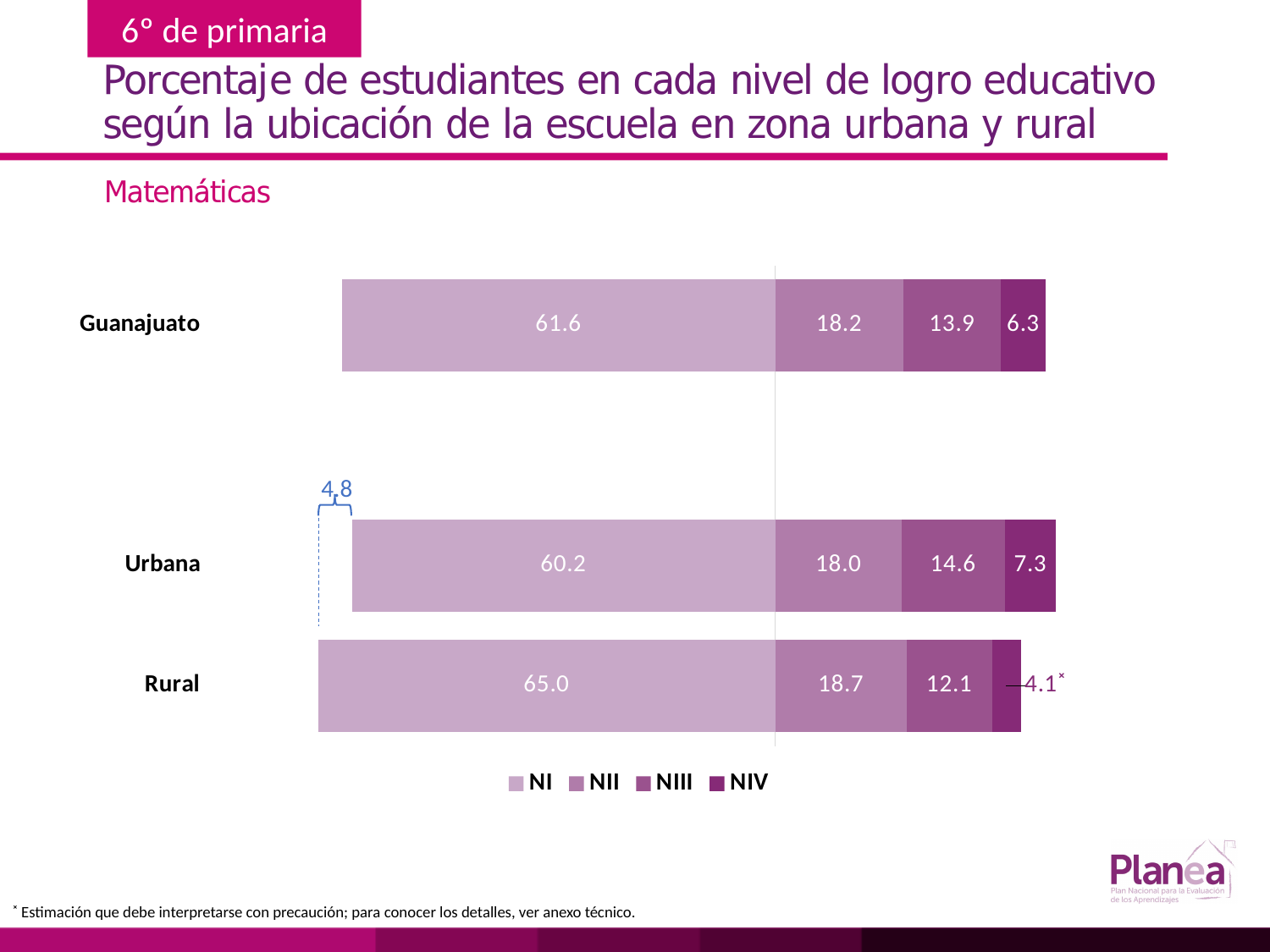

# Porcentaje de estudiantes en cada nivel de logro educativo según la ubicación de la escuela en zona urbana y rural

Matemáticas

### Chart

| Category |  |  |  |  |
|---|---|---|---|---|
| Rural | -65.0 | 18.7 | 12.1 | 4.1 |
| Urbana | -60.2 | 18.0 | 14.6 | 7.3 |
|  | None | None | None | None |
| Guanajuato | -61.6 | 18.2 | 13.9 | 6.3 |
4.8
˟ Estimación que debe interpretarse con precaución; para conocer los detalles, ver anexo técnico.